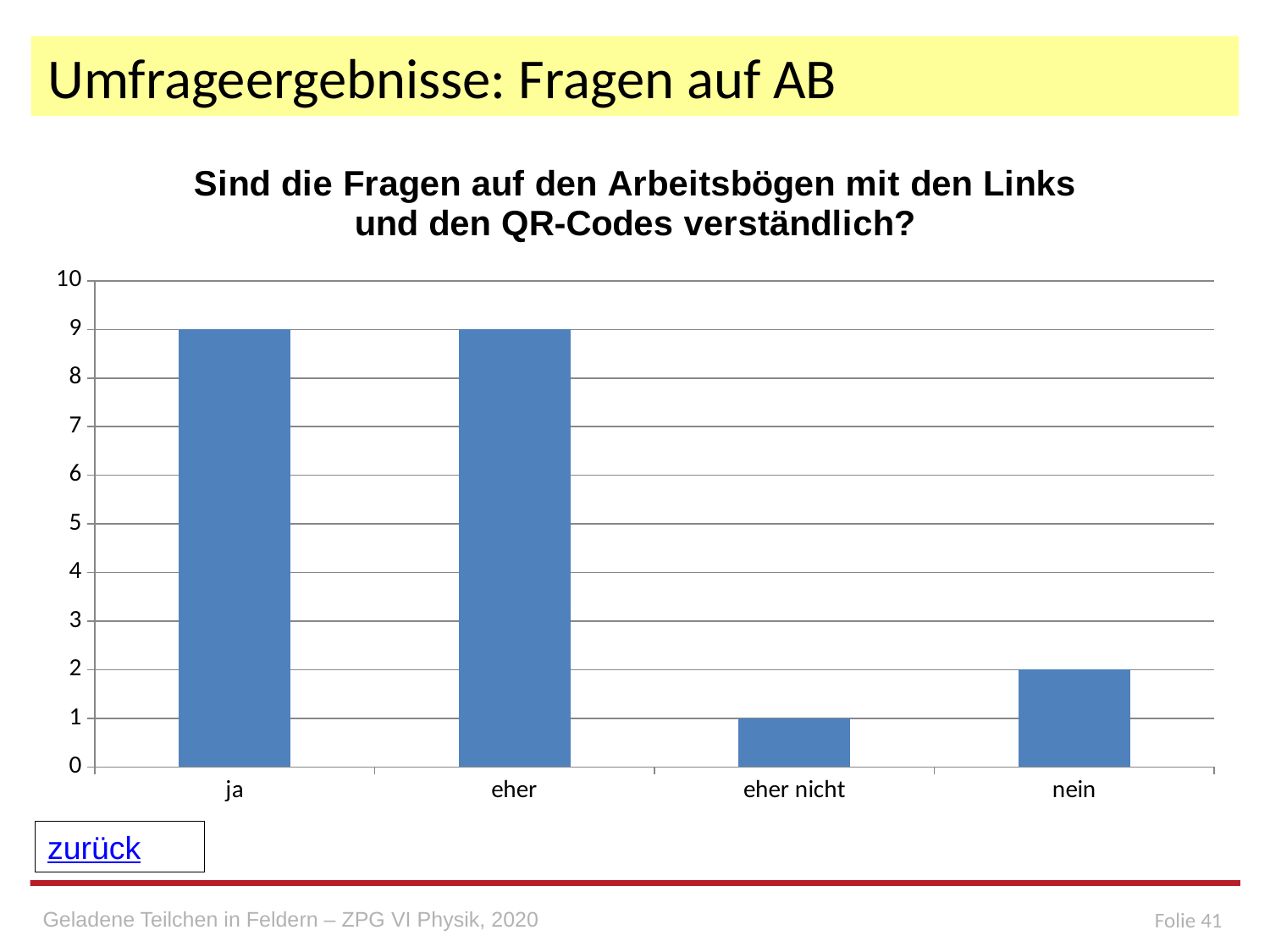

# Umfrageergebnisse: Fragen auf AB

### Chart: Sind die Fragen auf den Arbeitsbögen mit den Links und den QR-Codes verständlich?

| Category | Sind die Fragen auf den Arbeitsbögen mit den Links und den QR-Codes verständlich? |
|---|---|
| ja | 9.0 |
| eher | 9.0 |
| eher nicht | 1.0 |
| nein | 2.0 |

zurück
Geladene Teilchen in Feldern – ZPG VI Physik, 2020
Folie 41